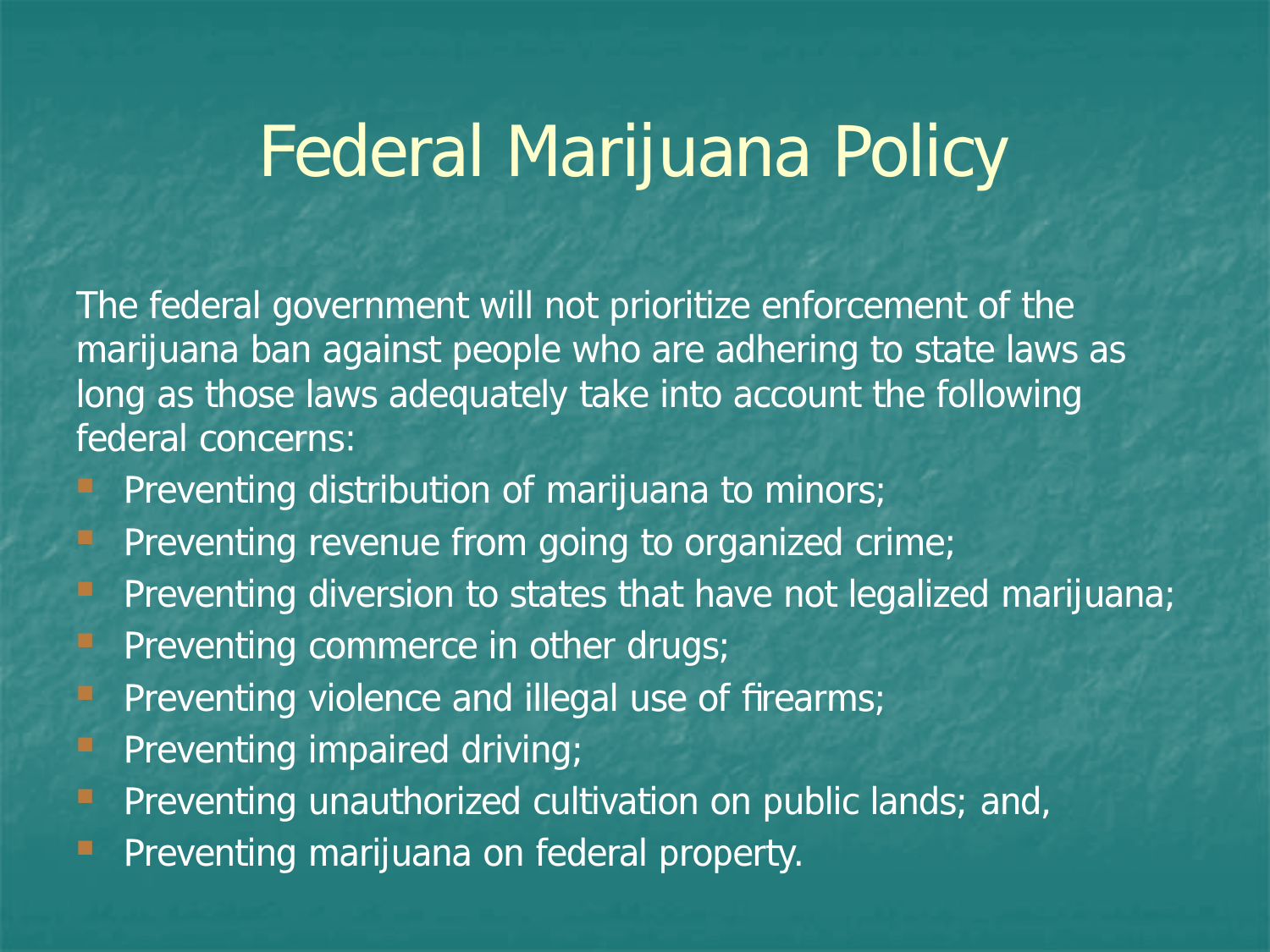

# Federal Marijuana Policy
The federal government will not prioritize enforcement of the marijuana ban against people who are adhering to state laws as long as those laws adequately take into account the following federal concerns:
Preventing distribution of marijuana to minors;
Preventing revenue from going to organized crime;
Preventing diversion to states that have not legalized marijuana;
Preventing commerce in other drugs;
Preventing violence and illegal use of firearms;
Preventing impaired driving;
Preventing unauthorized cultivation on public lands; and,
Preventing marijuana on federal property.